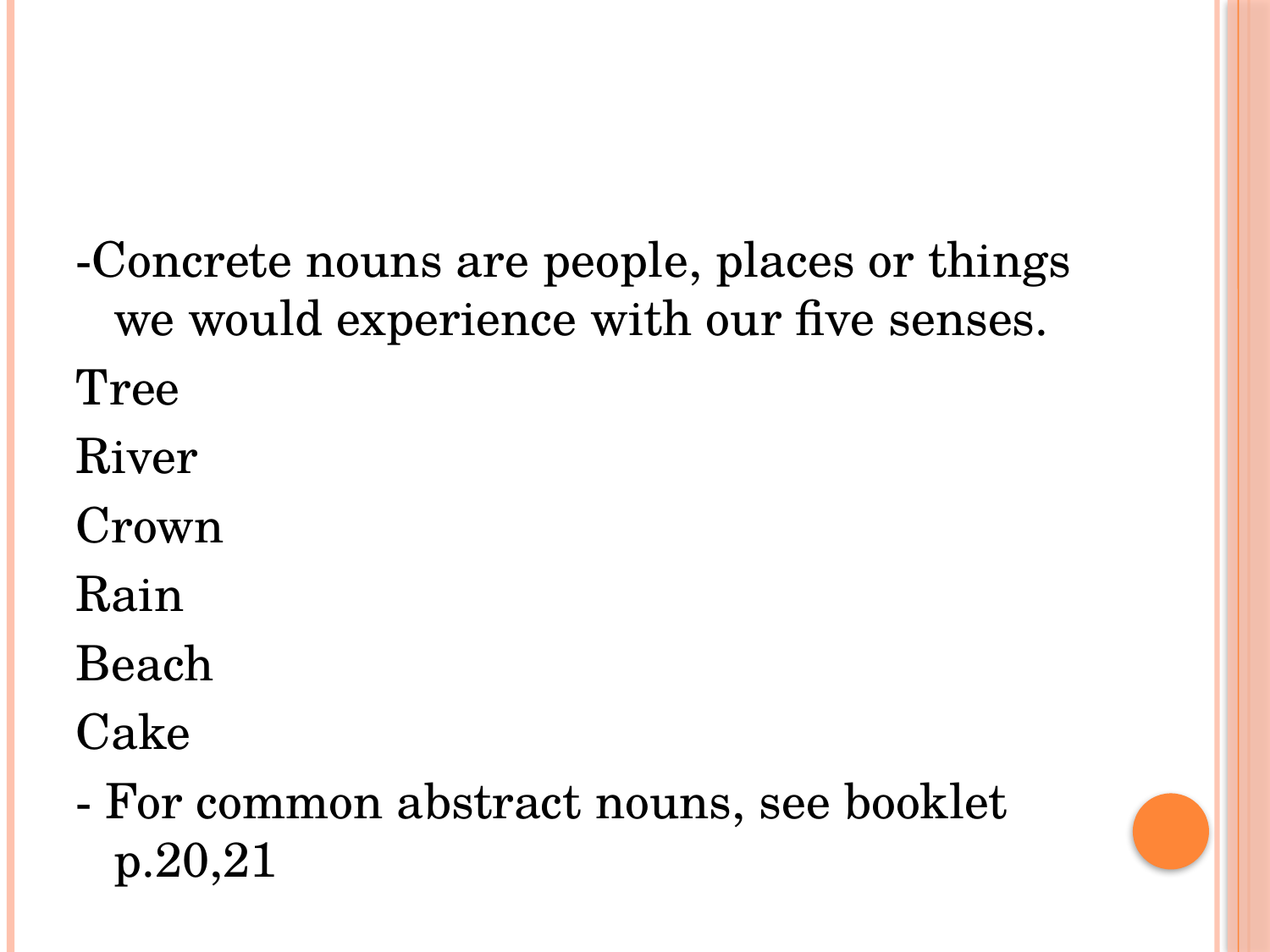

#
-Concrete nouns are people, places or things we would experience with our five senses.
Tree
River
Crown
Rain
Beach
Cake
- For common abstract nouns, see booklet p.20,21